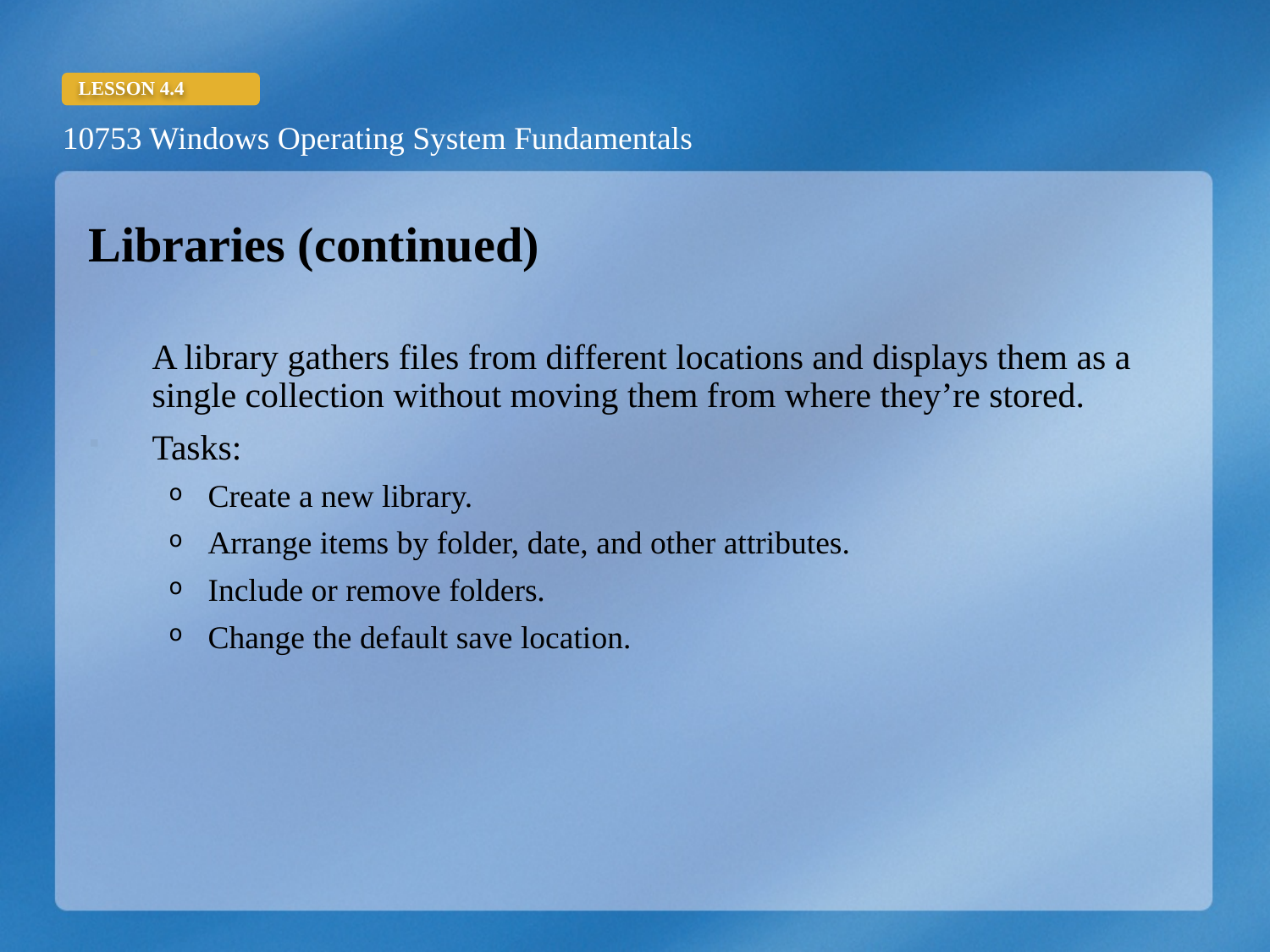

Libraries (continued)

A library gathers files from different locations and displays them as a single collection without moving them from where they’re stored.
Tasks:
Create a new library.
Arrange items by folder, date, and other attributes.
Include or remove folders.
Change the default save location.